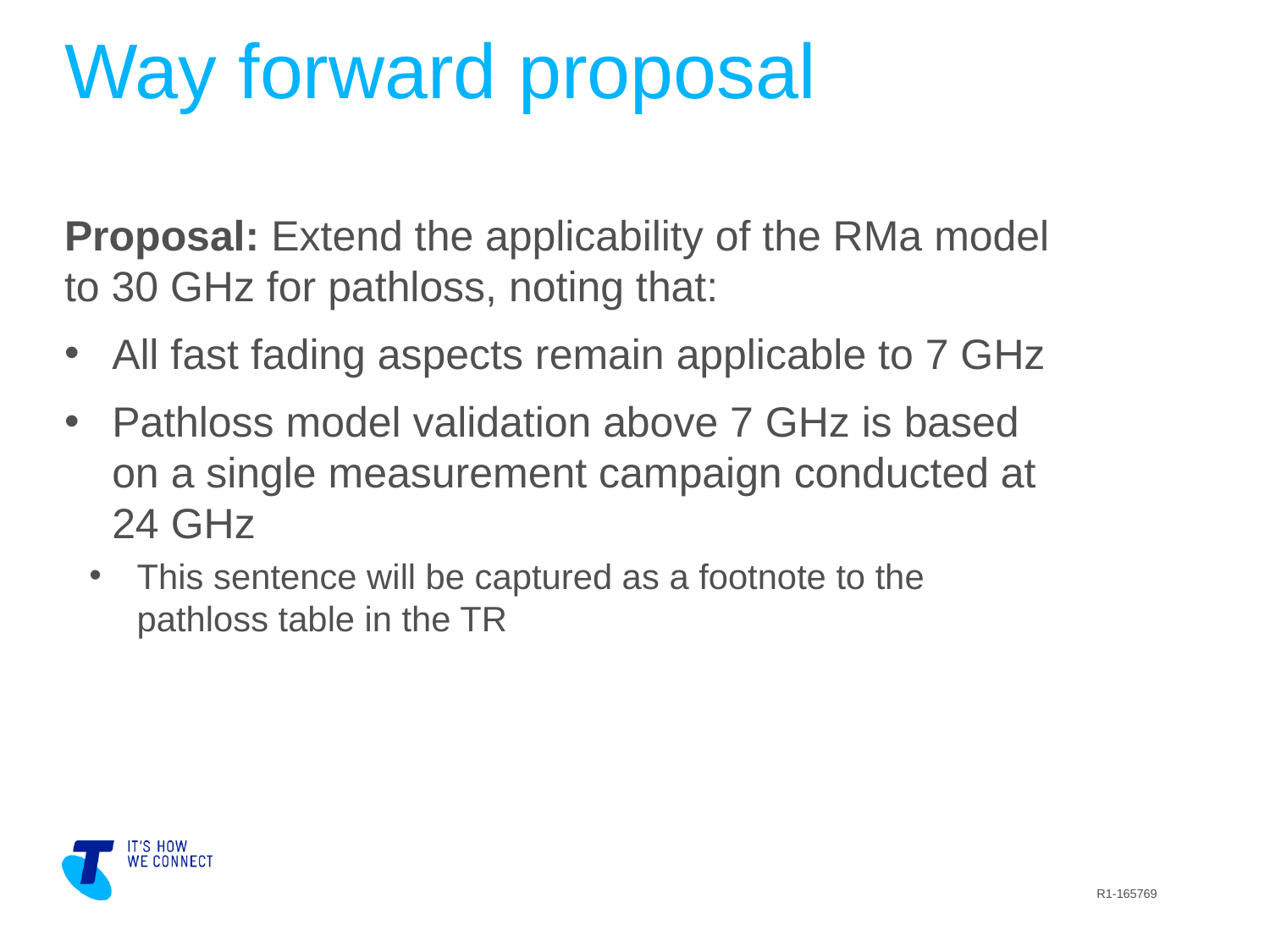

# Way forward proposal
Proposal: Extend the applicability of the RMa model to 30 GHz for pathloss, noting that:
All fast fading aspects remain applicable to 7 GHz
Pathloss model validation above 7 GHz is based on a single measurement campaign conducted at 24 GHz
This sentence will be captured as a footnote to the pathloss table in the TR

R1-165769